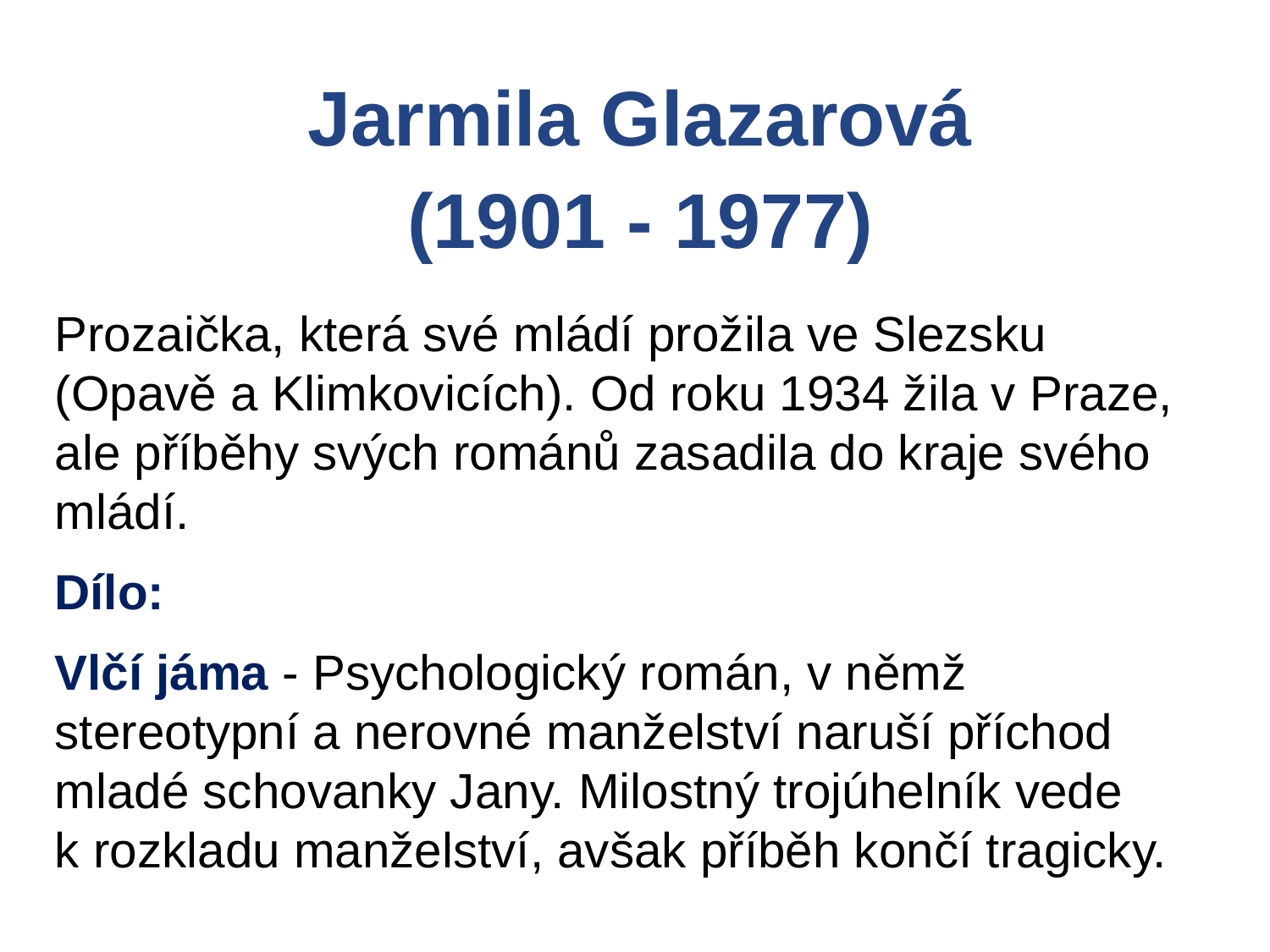

Jarmila Glazarová
(1901 - 1977)
Prozaička, která své mládí prožila ve Slezsku (Opavě a Klimkovicích). Od roku 1934 žila v Praze, ale příběhy svých románů zasadila do kraje svého mládí.
Dílo:
Vlčí jáma - Psychologický román, v němž stereotypní a nerovné manželství naruší příchod mladé schovanky Jany. Milostný trojúhelník vede
k rozkladu manželství, avšak příběh končí tragicky.